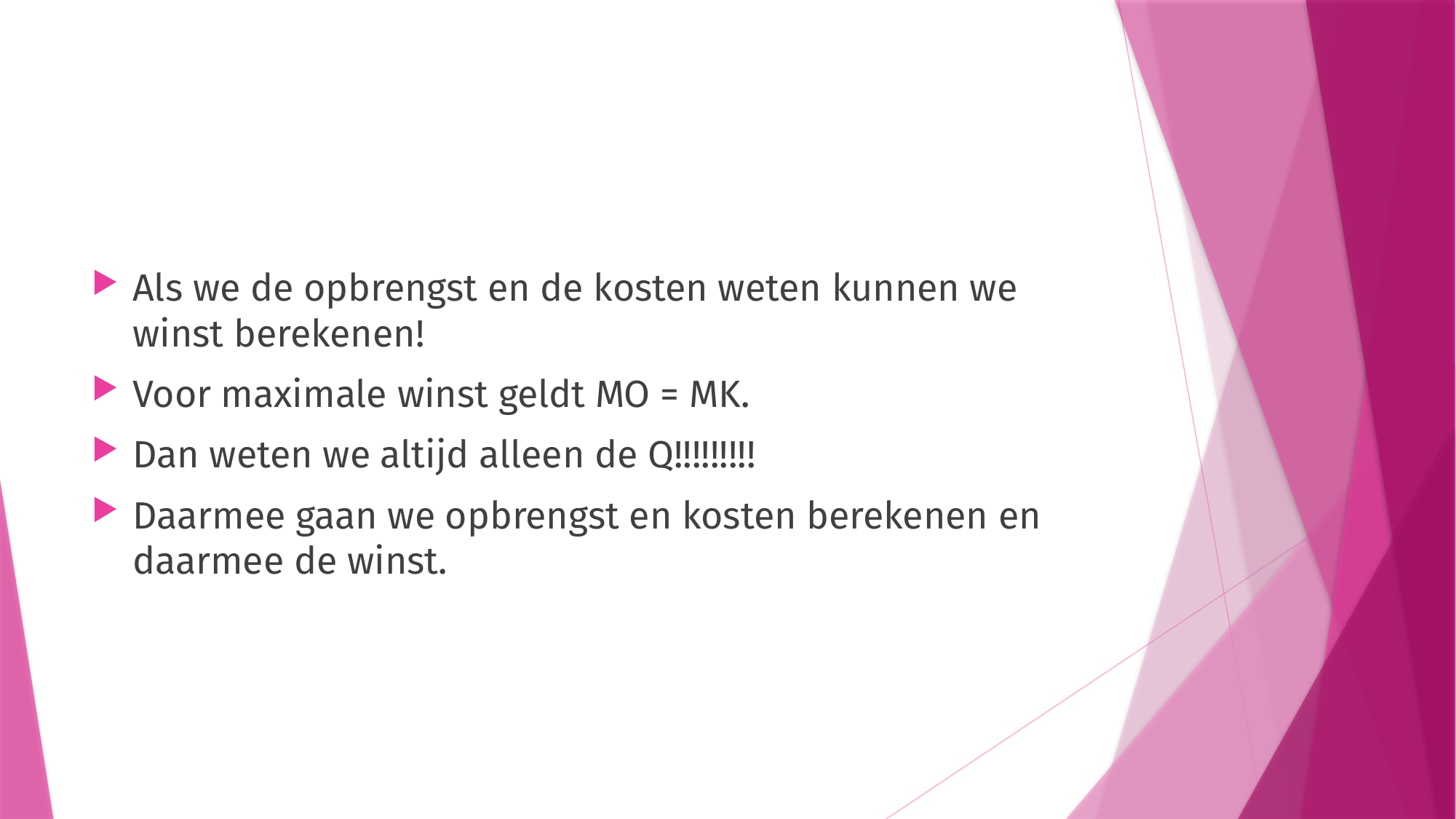

#
Als we de opbrengst en de kosten weten kunnen we winst berekenen!
Voor maximale winst geldt MO = MK.
Dan weten we altijd alleen de Q!!!!!!!!!
Daarmee gaan we opbrengst en kosten berekenen en daarmee de winst.